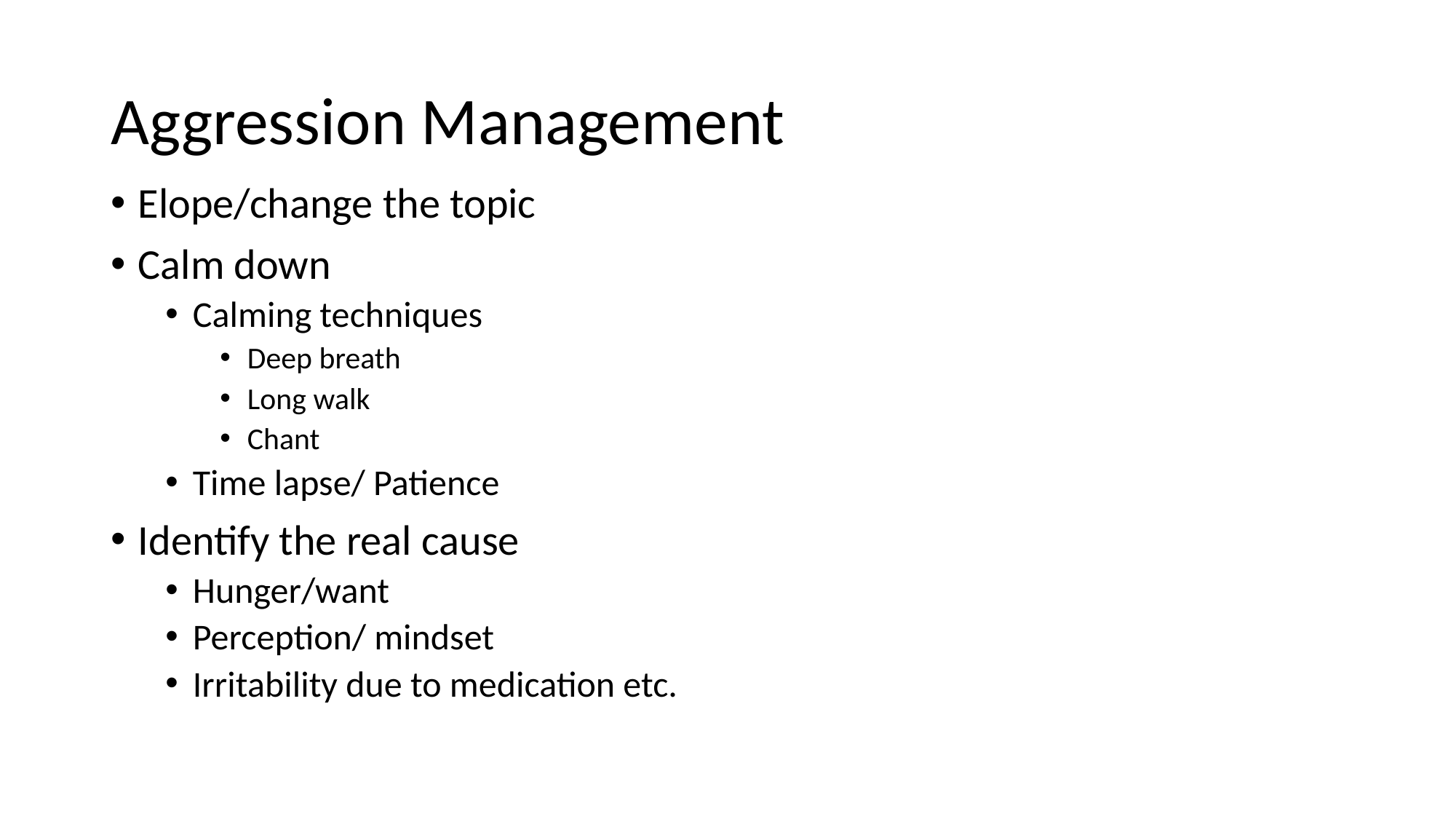

# Aggression Management
Elope/change the topic
Calm down
Calming techniques
Deep breath
Long walk
Chant
Time lapse/ Patience
Identify the real cause
Hunger/want
Perception/ mindset
Irritability due to medication etc.